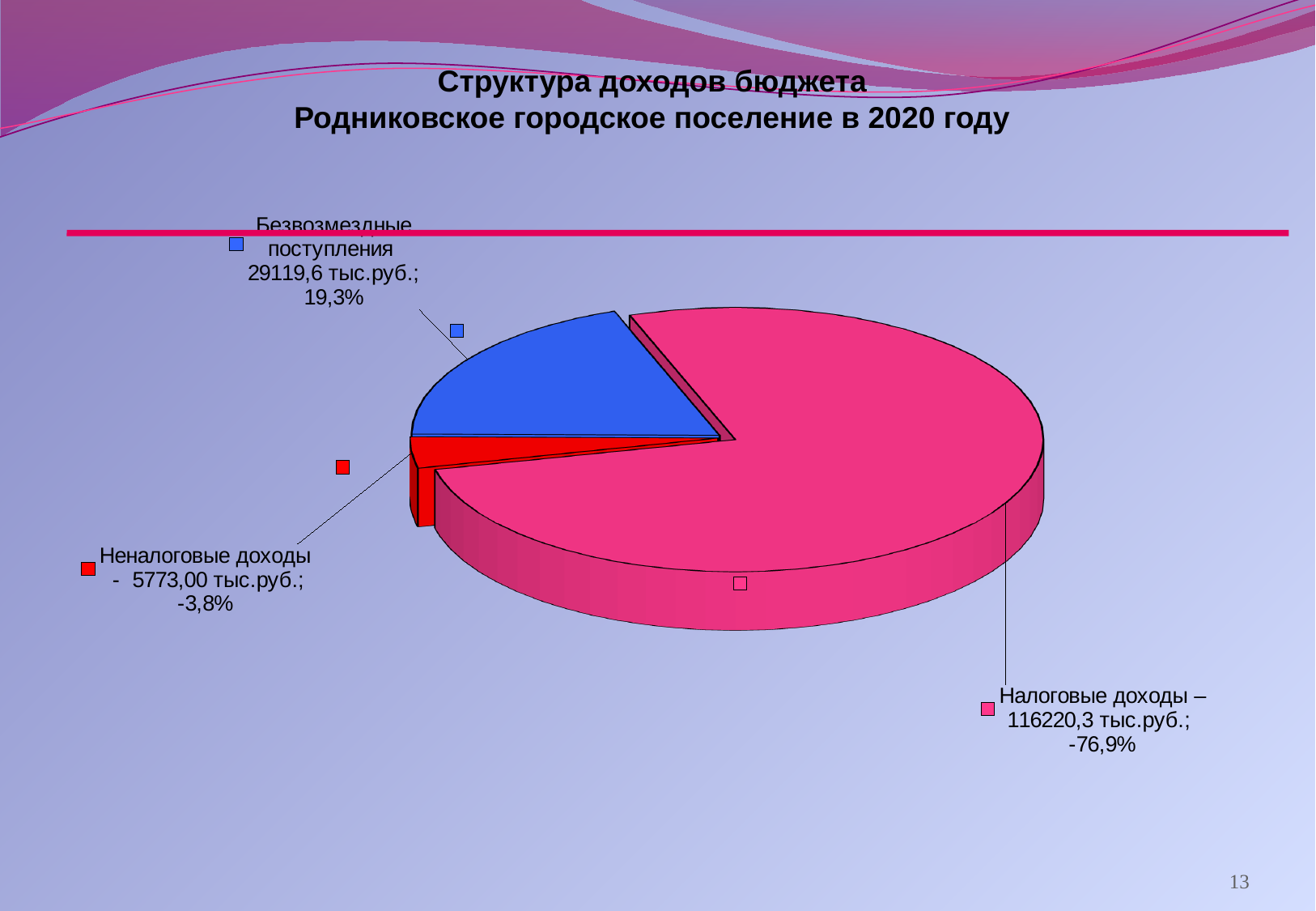

# Структура доходов бюджета Родниковское городское поселение в 2020 году

[unsupported chart]

13